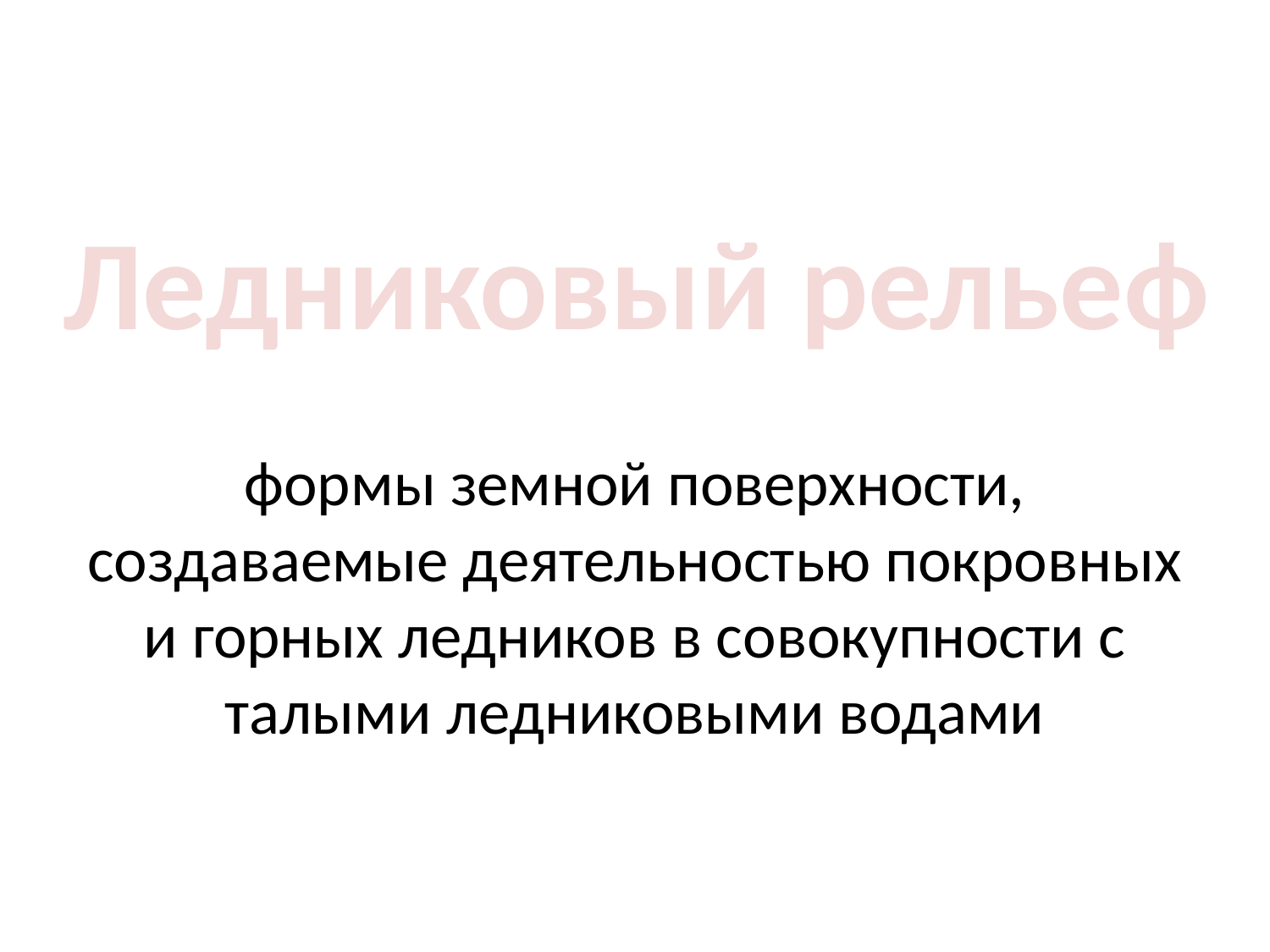

Ледниковый рельеф
формы земной поверхности, создаваемые деятельностью покровных и горных ледников в совокупности с талыми ледниковыми водами